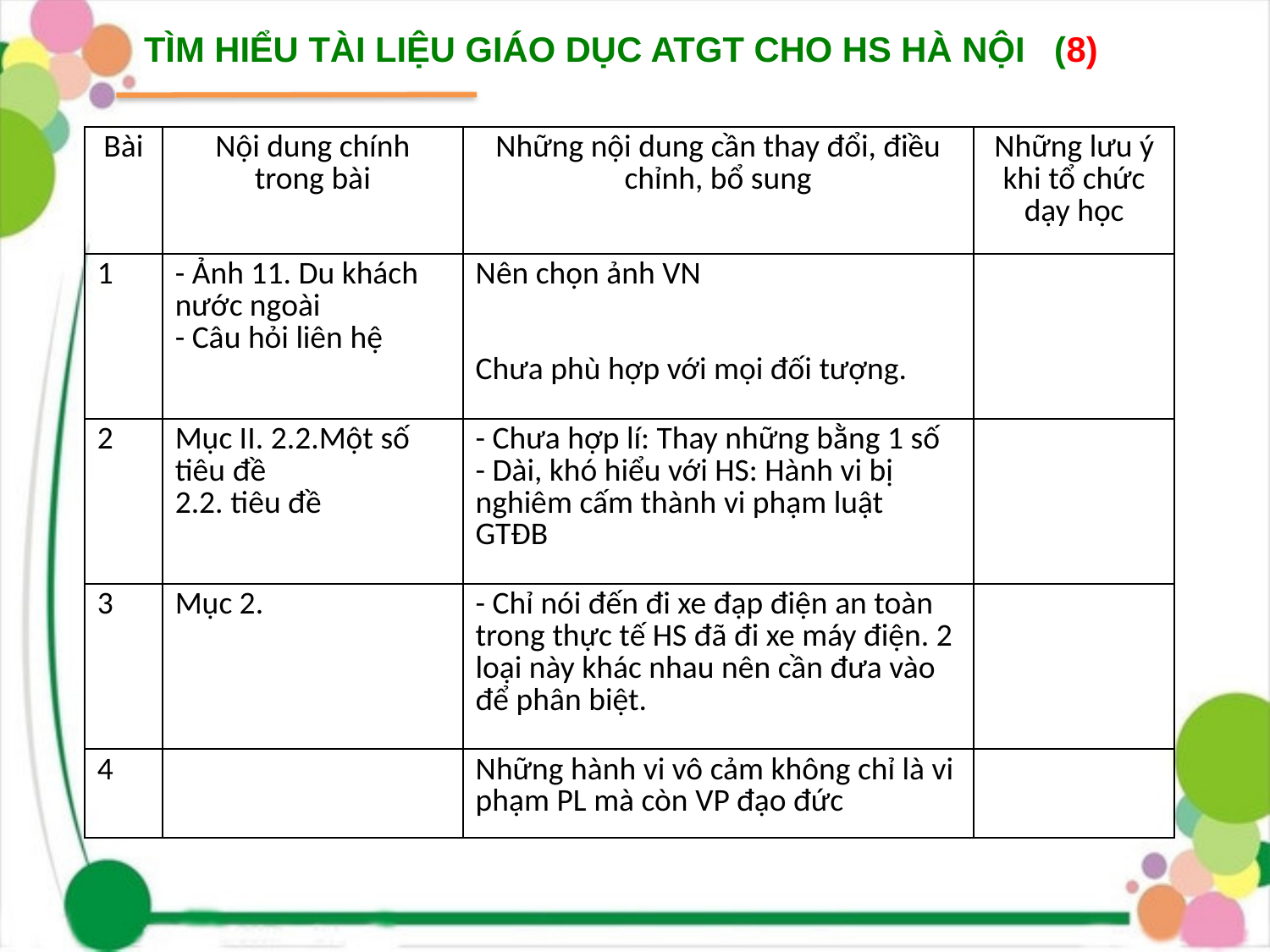

TÌM HIỂU TÀI LIỆU GIÁO DỤC ATGT CHO HS HÀ NỘI   (8)
| Bài | Nội dung chính trong bài | Những nội dung cần thay đổi, điều chỉnh, bổ sung | Những lưu ý khi tổ chức dạy học |
| --- | --- | --- | --- |
| 1 | - Ảnh 11. Du khách nước ngoài - Câu hỏi liên hệ | Nên chọn ảnh VN Chưa phù hợp với mọi đối tượng. |  |
| 2 | Mục II. 2.2.Một số tiêu đề 2.2. tiêu đề | - Chưa hợp lí: Thay những bằng 1 số - Dài, khó hiểu với HS: Hành vi bị nghiêm cấm thành vi phạm luật GTĐB |  |
| 3 | Mục 2. | - Chỉ nói đến đi xe đạp điện an toàn trong thực tế HS đã đi xe máy điện. 2 loại này khác nhau nên cần đưa vào để phân biệt. |  |
| 4 |  | Những hành vi vô cảm không chỉ là vi phạm PL mà còn VP đạo đức |  |